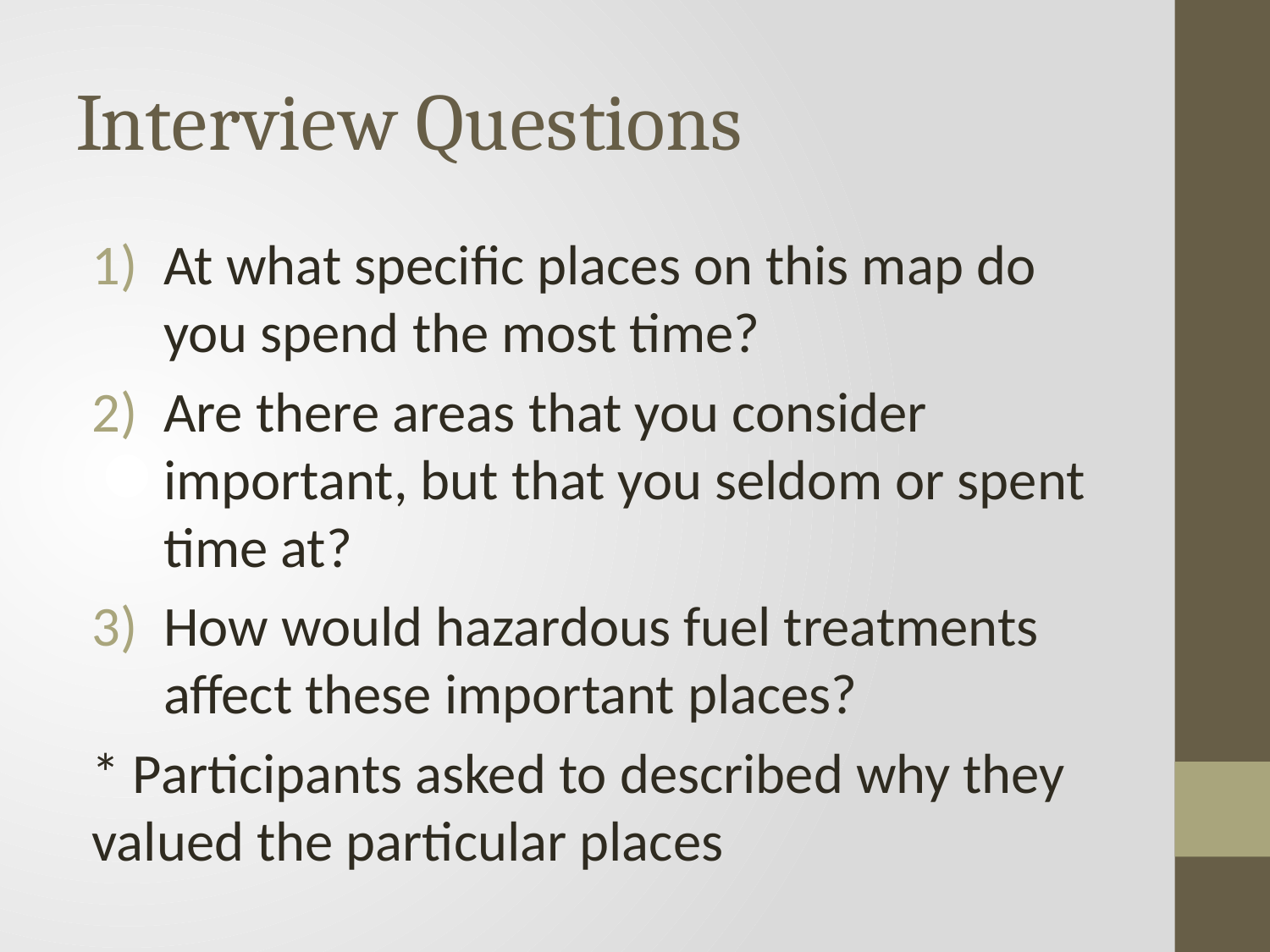

# Interview Questions
At what specific places on this map do you spend the most time?
Are there areas that you consider important, but that you seldom or spent time at?
How would hazardous fuel treatments affect these important places?
* Participants asked to described why they valued the particular places